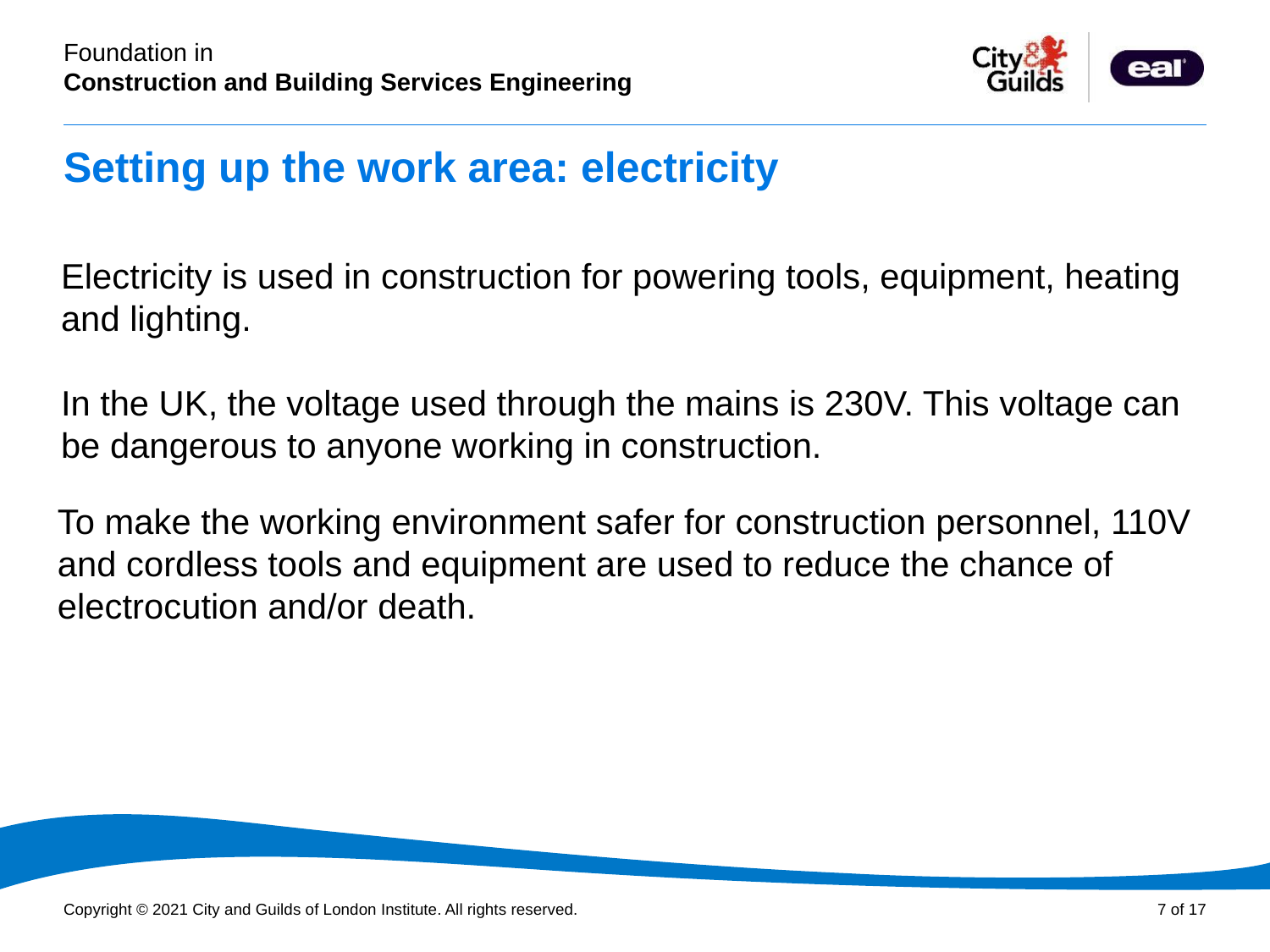

# Setting up the work area: electricity
Electricity is used in construction for powering tools, equipment, heating and lighting.

In the UK, the voltage used through the mains is 230V. This voltage can be dangerous to anyone working in construction.
To make the working environment safer for construction personnel, 110V and cordless tools and equipment are used to reduce the chance of electrocution and/or death.